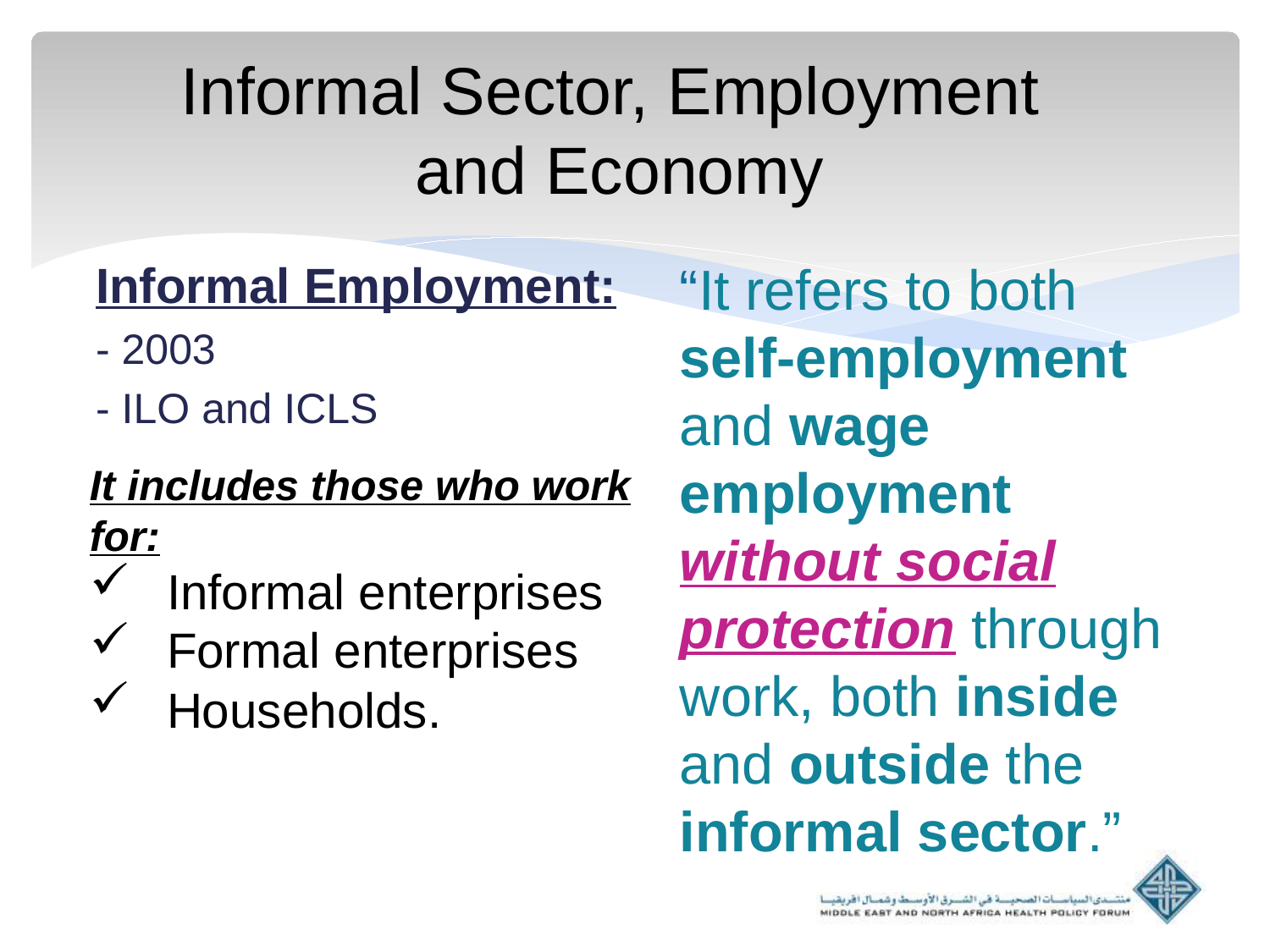

# Informal Sector, Employment and Economy
Informal Employment:
- 2003
- ILO and ICLS

“It refers to both self-employment and wage employment without social protection through work, both inside and outside the informal sector.”
It includes those who work for:
 Informal enterprises
 Formal enterprises
 Households.